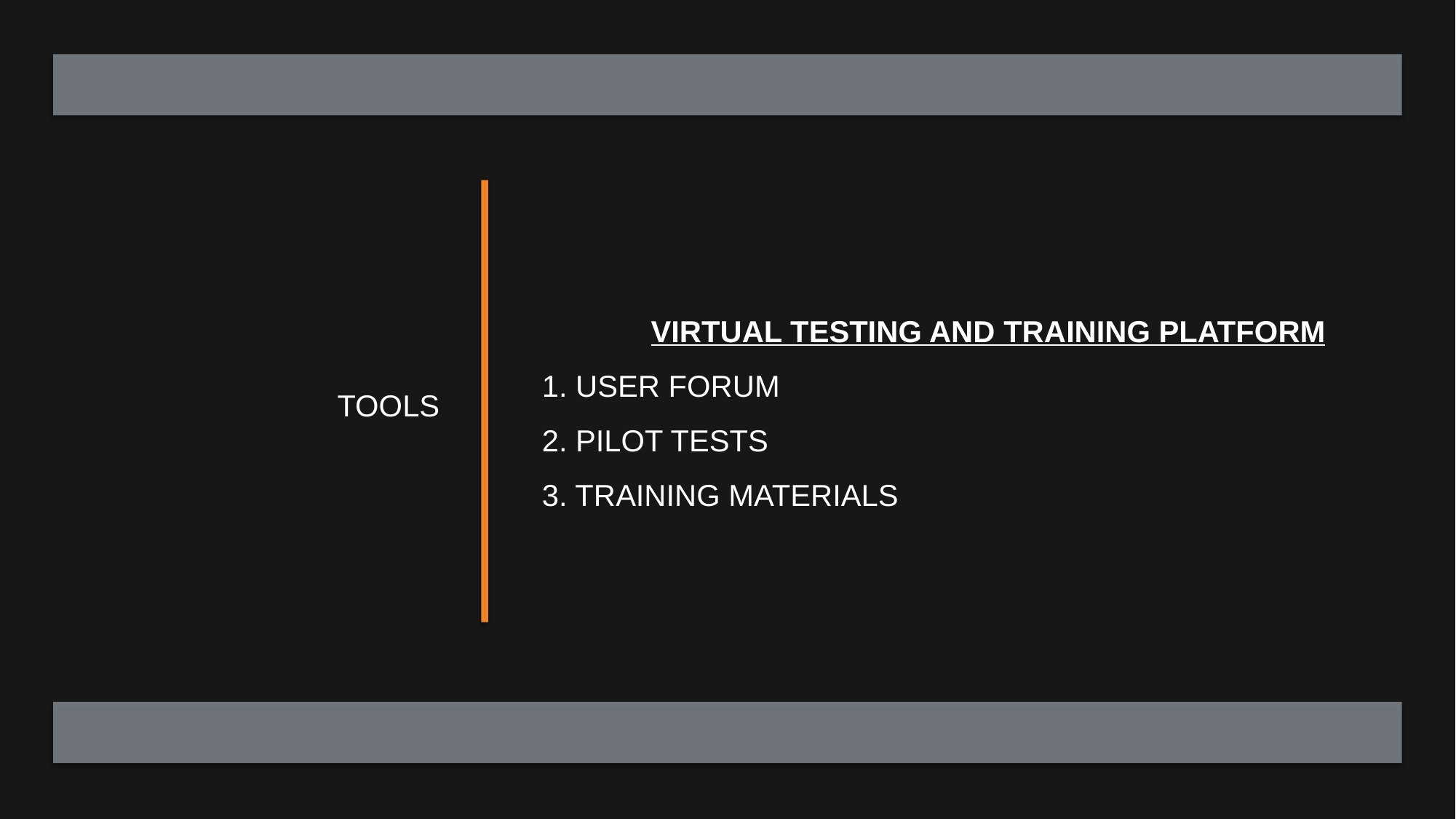

Tools
# Virtual Testing and Training Platform 1. user Forum 2. pilot tests 3. Training materials